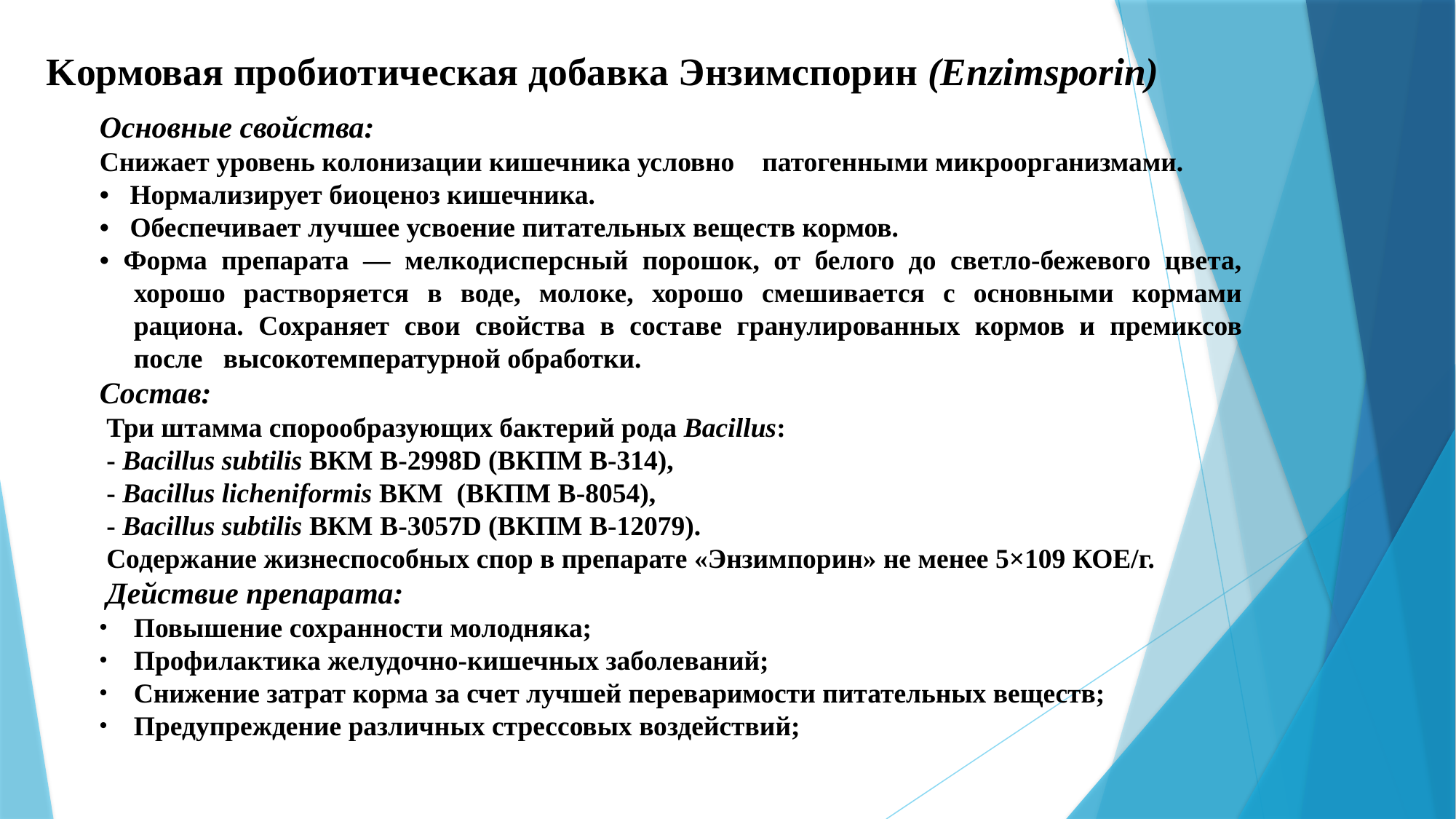

# Kopмовая пробиотическая добавка Энзимспорин (Enzimsporin)
Основные свойства:
Снижает уровень колонизации кишечника условно    патогенными микроорганизмами.
•   Нормализирует биоценоз кишечника.
•   Обеспечивает лучшее усвоение питательных веществ кормов.
• Форма препарата — мелкодисперсный порошок, от белого до светло-бежевого цвета, хорошо растворяется в воде, молоке, хорошо смешивается с основными кормами рациона. Сохраняет свои свойства в составе гранулированных кормов и премиксов после   высокотемпературной обработки.
Состав:
 Три штамма спорообразующих бактерий рода Bacillus:
 - Bacillus subtilis ВКМ В-2998D (ВКПМ В-314),
 - Bacillus licheniformis ВКМ  (ВКПМ В-8054),
 - Bacillus subtilis ВКМ В-3057D (ВКПМ В-12079).
 Содержание жизнеспособных спор в препарате «Энзимпорин» не менее 5×109 КОЕ/г.
 Действие препарата:
Повышение сохранности молодняка;
Профилактика желудочно-кишечных заболеваний;
Снижение затрат корма за счет лучшей переваримости питательных веществ;
Предупреждение различных стрессовых воздействий;